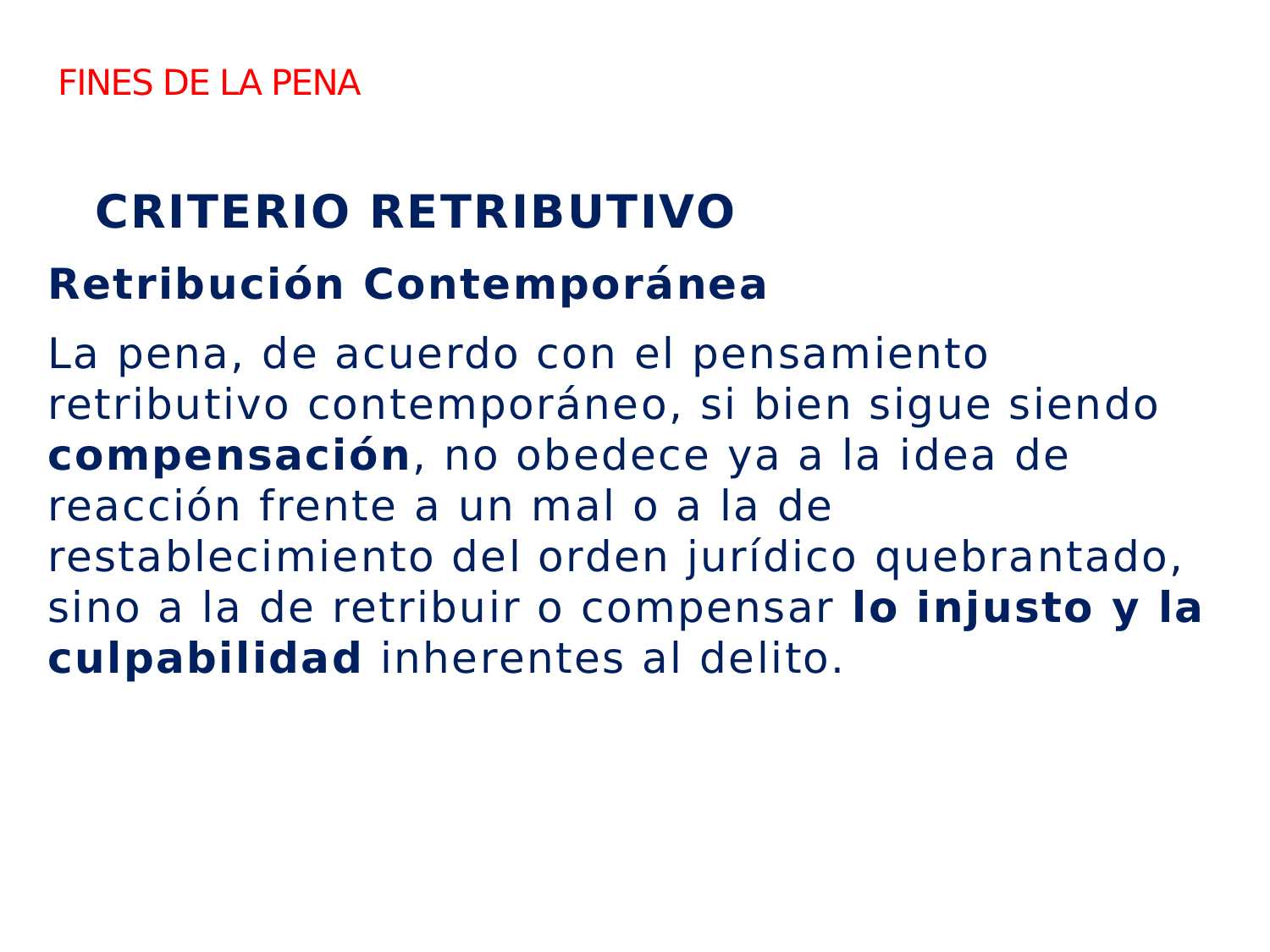

# FINES DE LA pena
CRITERIO RETRIBUTIVO
Retribución Contemporánea
La pena, de acuerdo con el pensamiento retributivo contemporáneo, si bien sigue siendo compensación, no obedece ya a la idea de reacción frente a un mal o a la de restablecimiento del orden jurídico quebrantado, sino a la de retribuir o compensar lo injusto y la culpabilidad inherentes al delito.
8
Sebastian Valenzuela A. /El Salvador /Marzo 2013